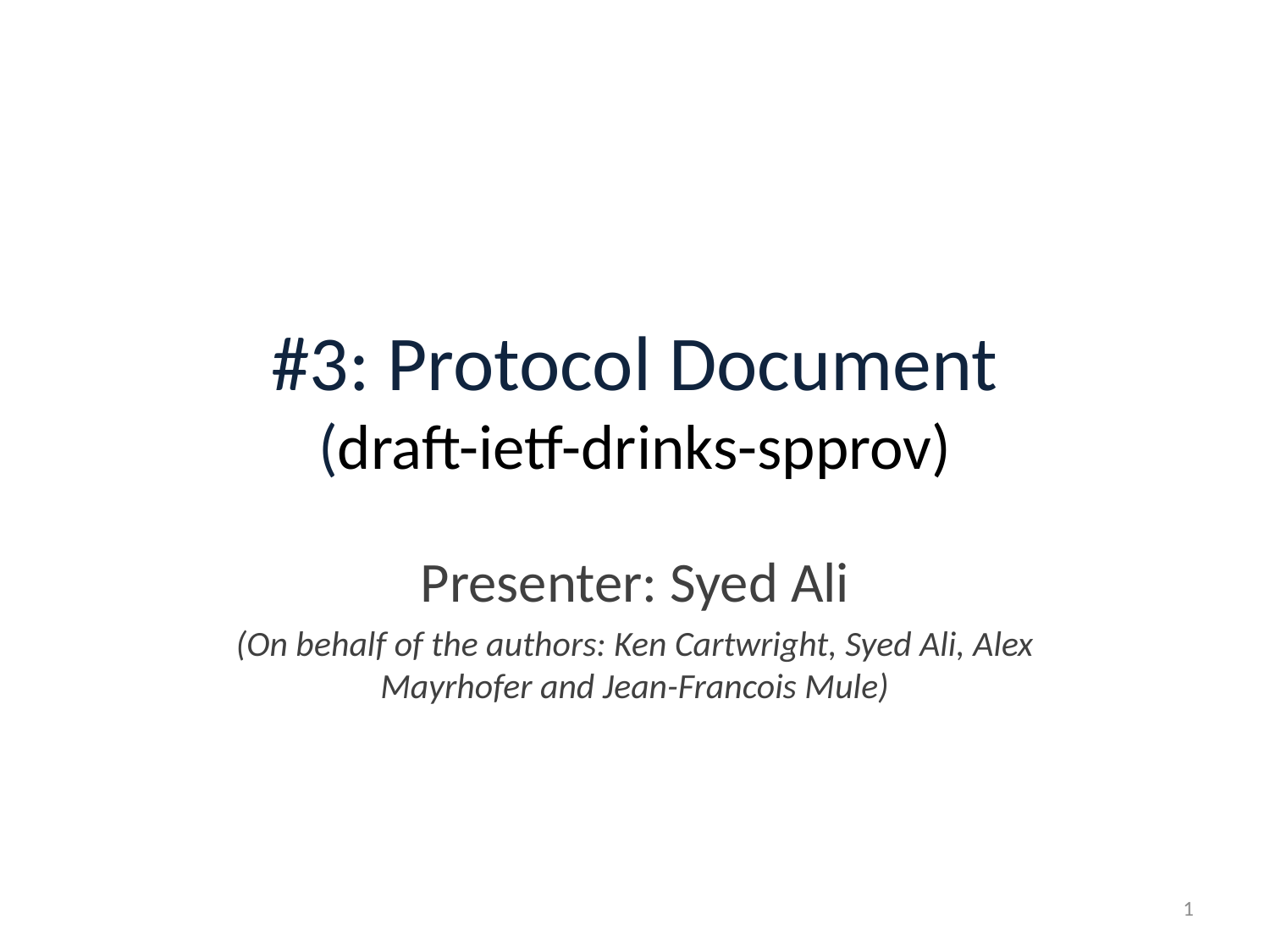

# #3: Protocol Document (draft-ietf-drinks-spprov)
Presenter: Syed Ali
(On behalf of the authors: Ken Cartwright, Syed Ali, Alex Mayrhofer and Jean-Francois Mule)
1